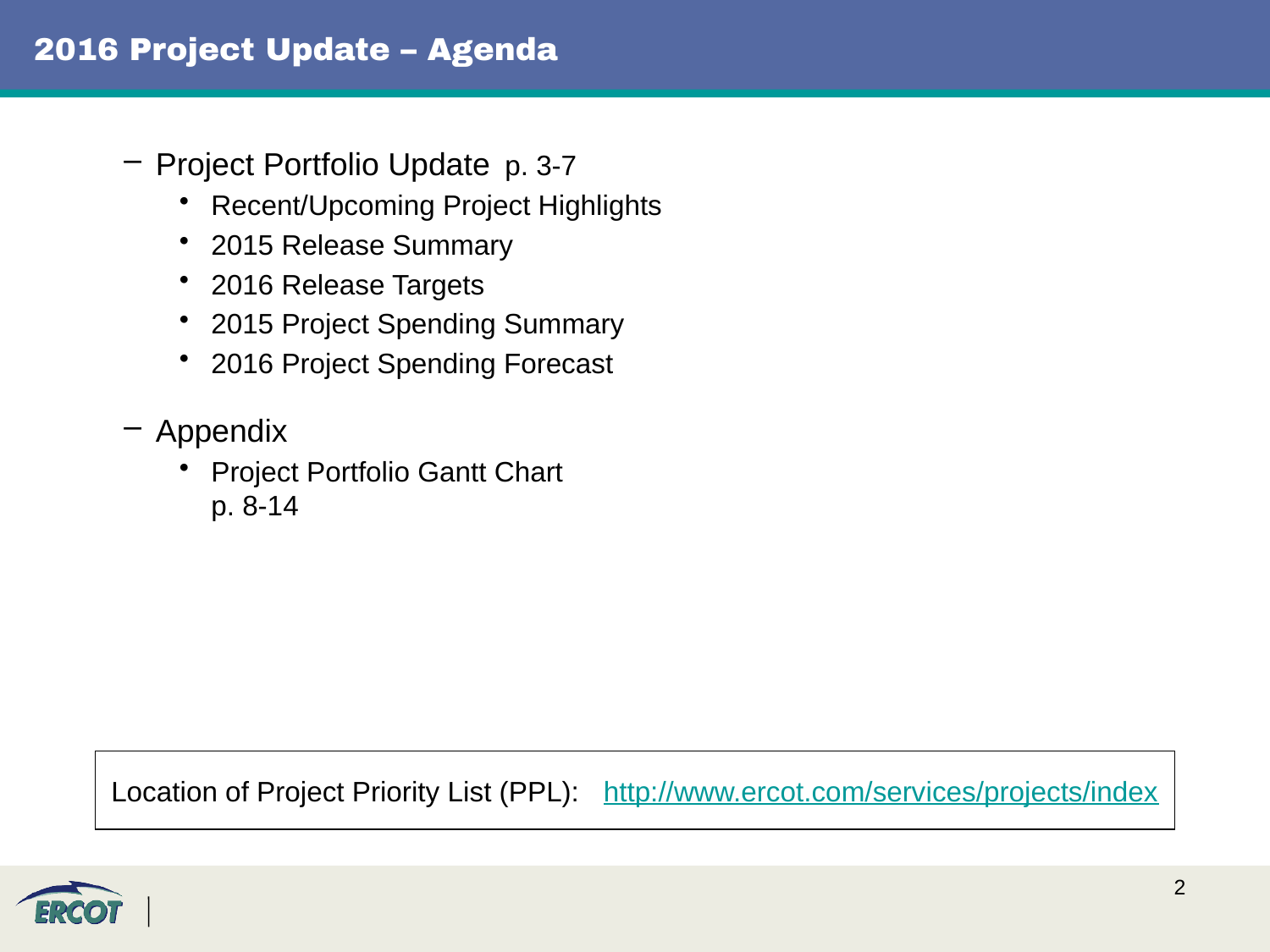

# 2016 Project Update – Agenda
Project Portfolio Update	p. 3-7
Recent/Upcoming Project Highlights
2015 Release Summary
2016 Release Targets
2015 Project Spending Summary
2016 Project Spending Forecast

Appendix
Project Portfolio Gantt Chart	p. 8-14

Location of Project Priority List (PPL):   http://www.ercot.com/services/projects/index